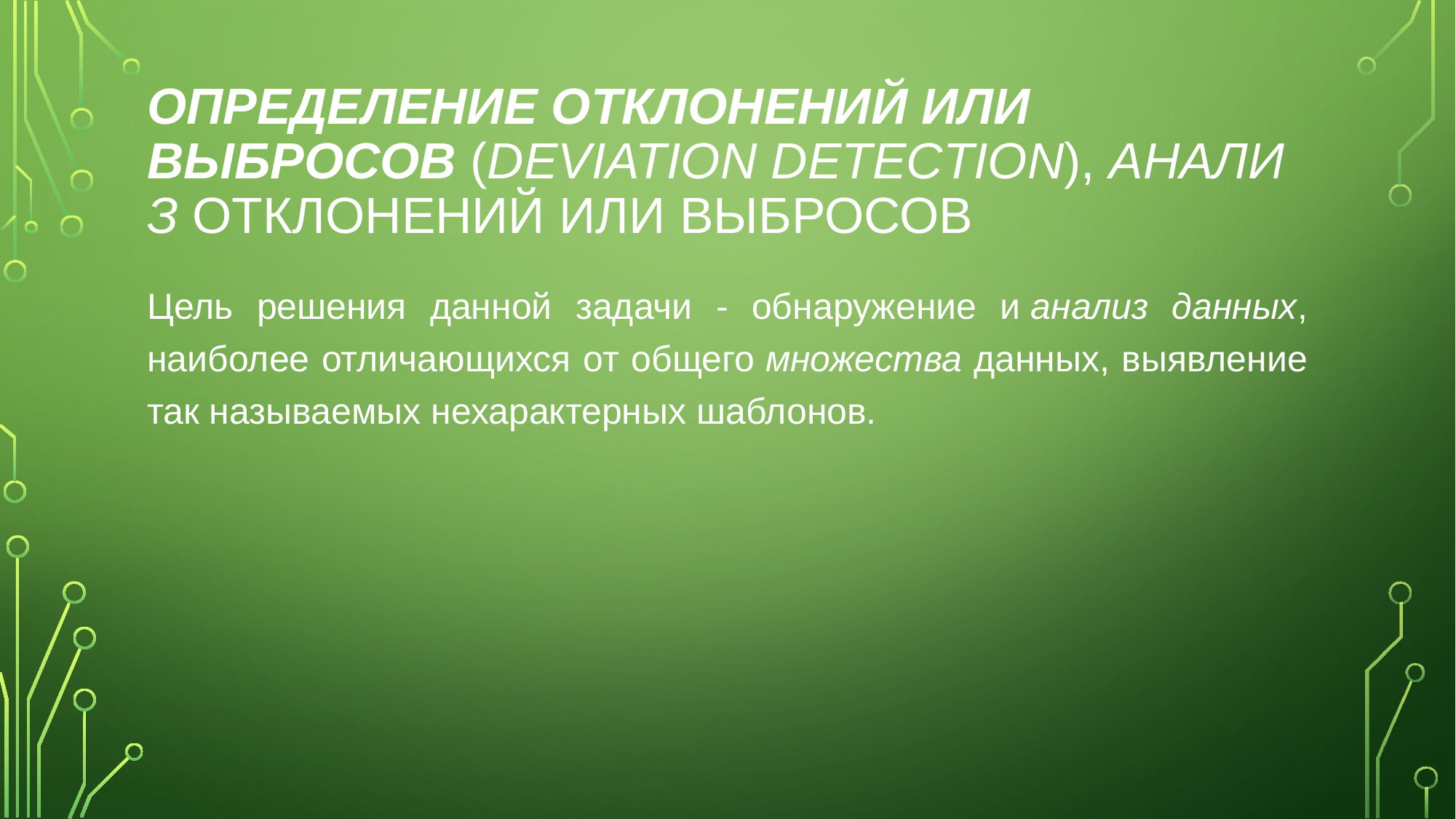

# Определение отклонений или выбросов (Deviation Detection), анализ отклонений или выбросов
Цель решения данной задачи - обнаружение и анализ данных, наиболее отличающихся от общего множества данных, выявление так называемых нехарактерных шаблонов.